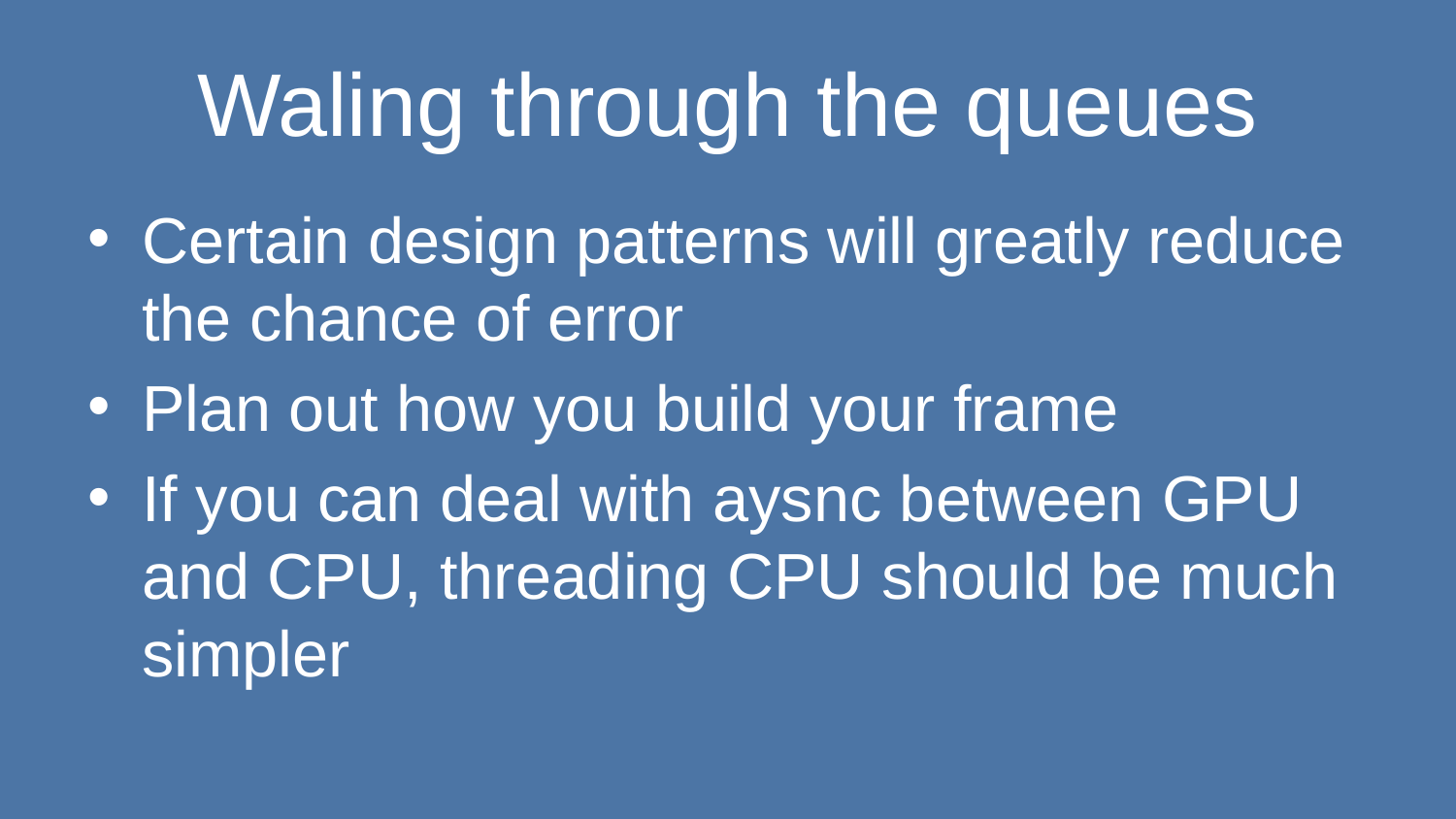

# Waling through the queues
Certain design patterns will greatly reduce the chance of error
Plan out how you build your frame
If you can deal with aysnc between GPU and CPU, threading CPU should be much simpler